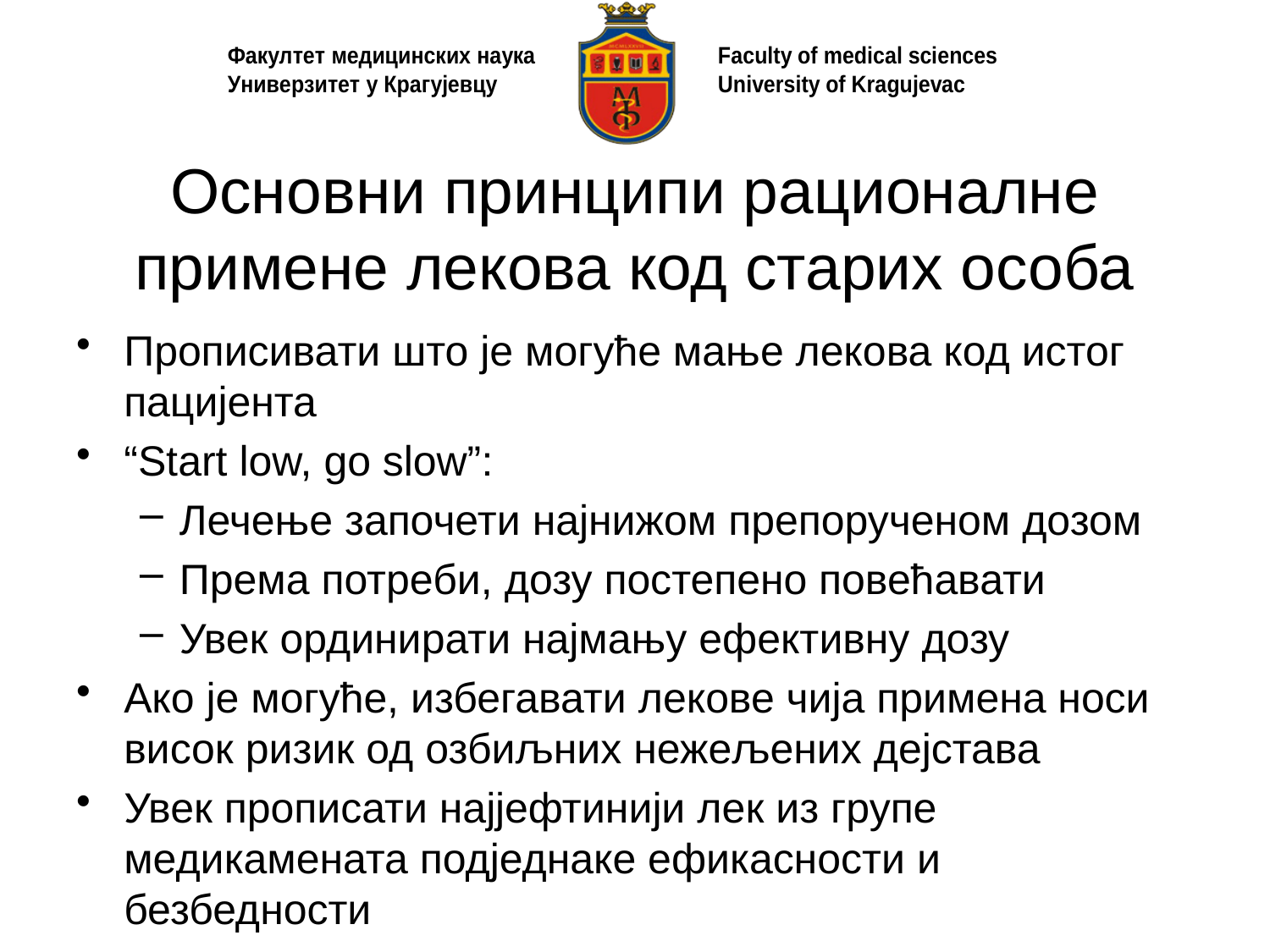

# Основни принципи рационалне примене лекова код старих особа
Прописивати што је могуће мање лекова код истог пацијента
“Start low, go slow”:
Лечење започети најнижом препорученом дозом
Према потреби, дозу постепено повећавати
Увек ординирати најмању ефективну дозу
Ако је могуће, избегавати лекове чија примена носи висок ризик од озбиљних нежељених дејстава
Увек прописати најјефтинији лек из групе медикамената подједнаке ефикасности и безбедности